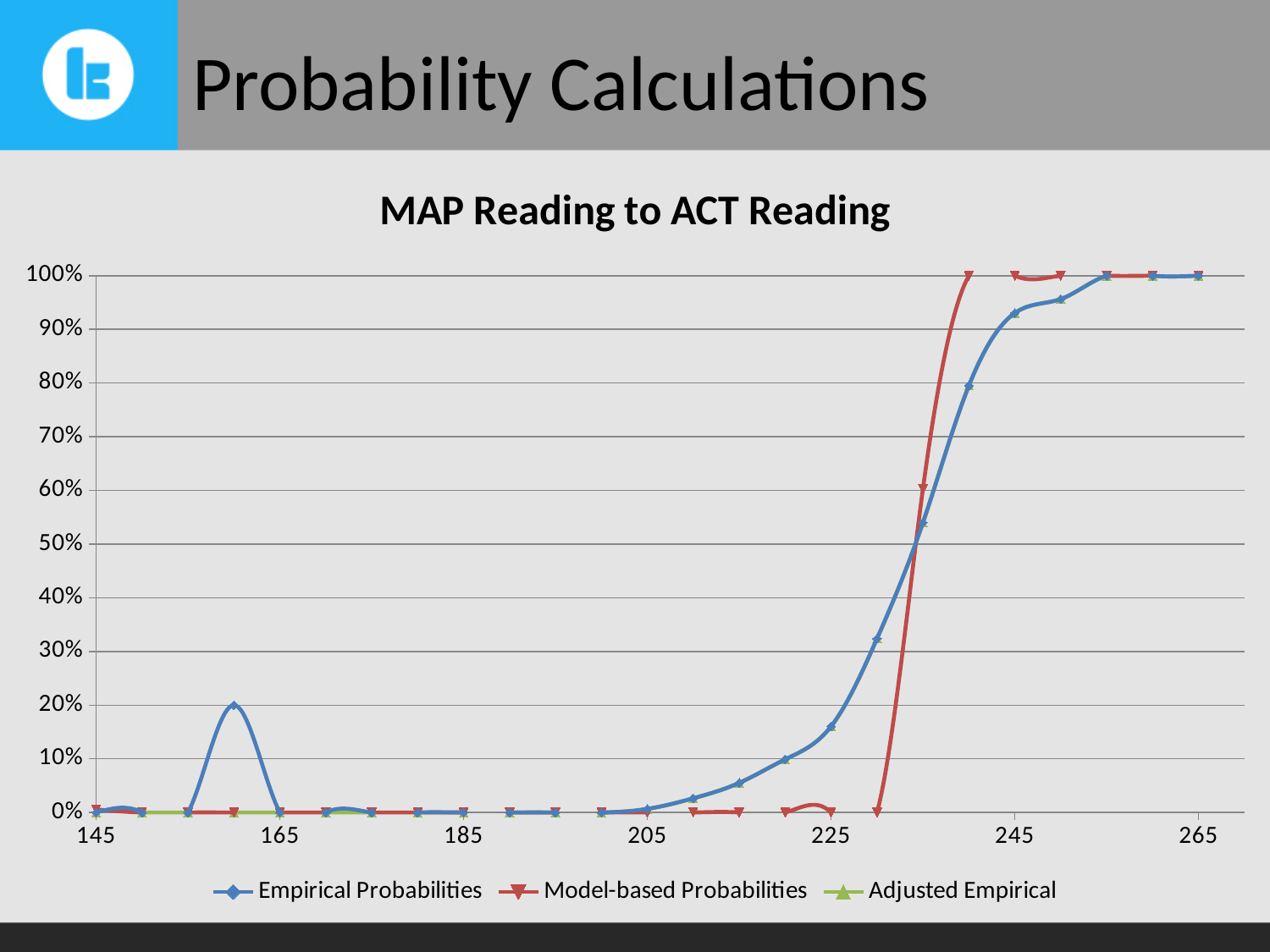

# Probability Calculations

### Chart: MAP Reading to ACT Reading

| Category |  |  | Adjusted Empirical |
|---|---|---|---|